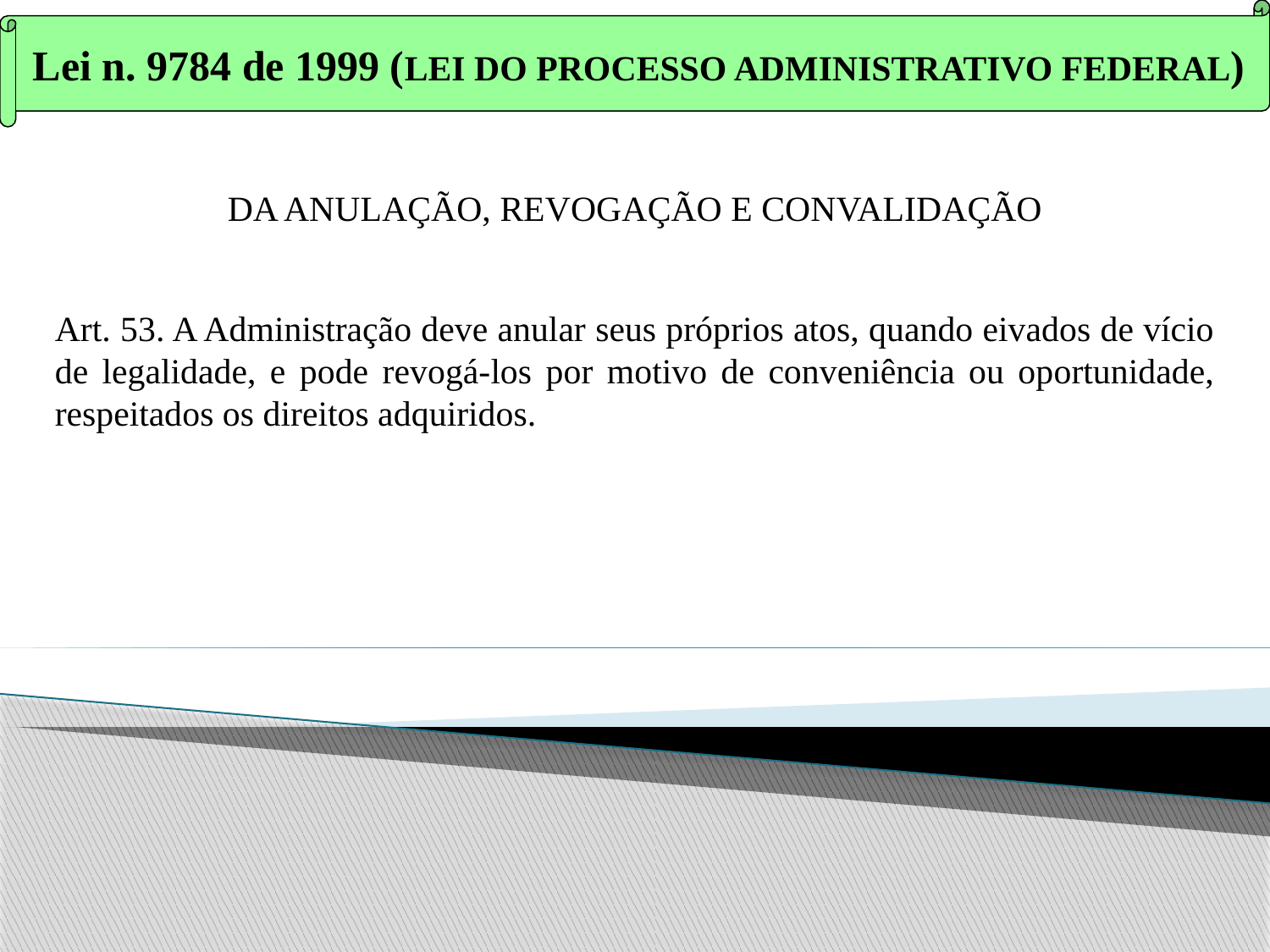

Lei n. 9784 de 1999 (LEI DO PROCESSO ADMINISTRATIVO FEDERAL)
DA ANULAÇÃO, REVOGAÇÃO E CONVALIDAÇÃO

Art. 53. A Administração deve anular seus próprios atos, quando eivados de vício de legalidade, e pode revogá-los por motivo de conveniência ou oportunidade, respeitados os direitos adquiridos.